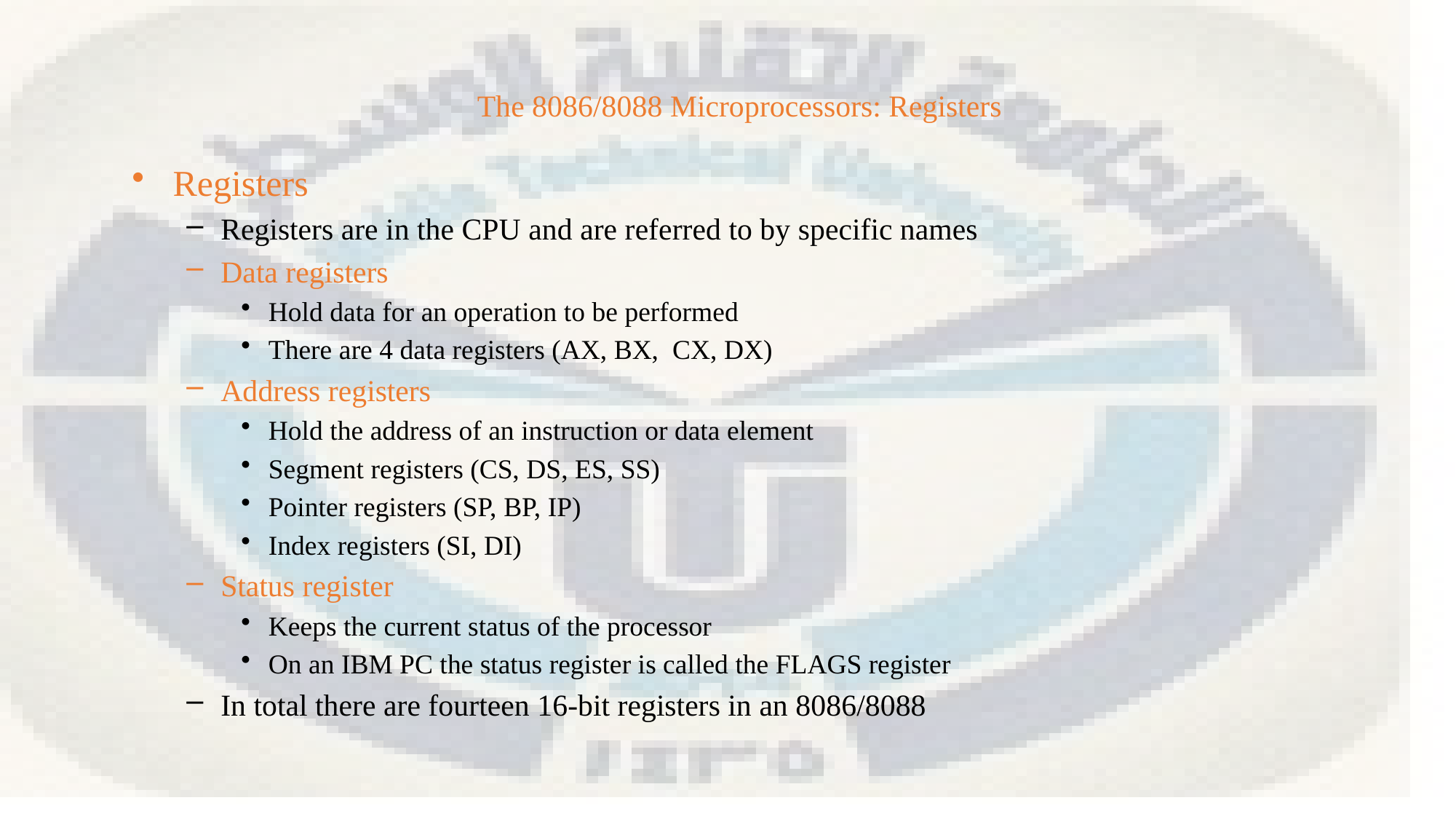

The 8086/8088 Microprocessors: Registers
Registers
Registers are in the CPU and are referred to by specific names
Data registers
Hold data for an operation to be performed
There are 4 data registers (AX, BX,  CX, DX)
Address registers
Hold the address of an instruction or data element
Segment registers (CS, DS, ES, SS)
Pointer registers (SP, BP, IP)
Index registers (SI, DI)
Status register
Keeps the current status of the processor
On an IBM PC the status register is called the FLAGS register
In total there are fourteen 16-bit registers in an 8086/8088